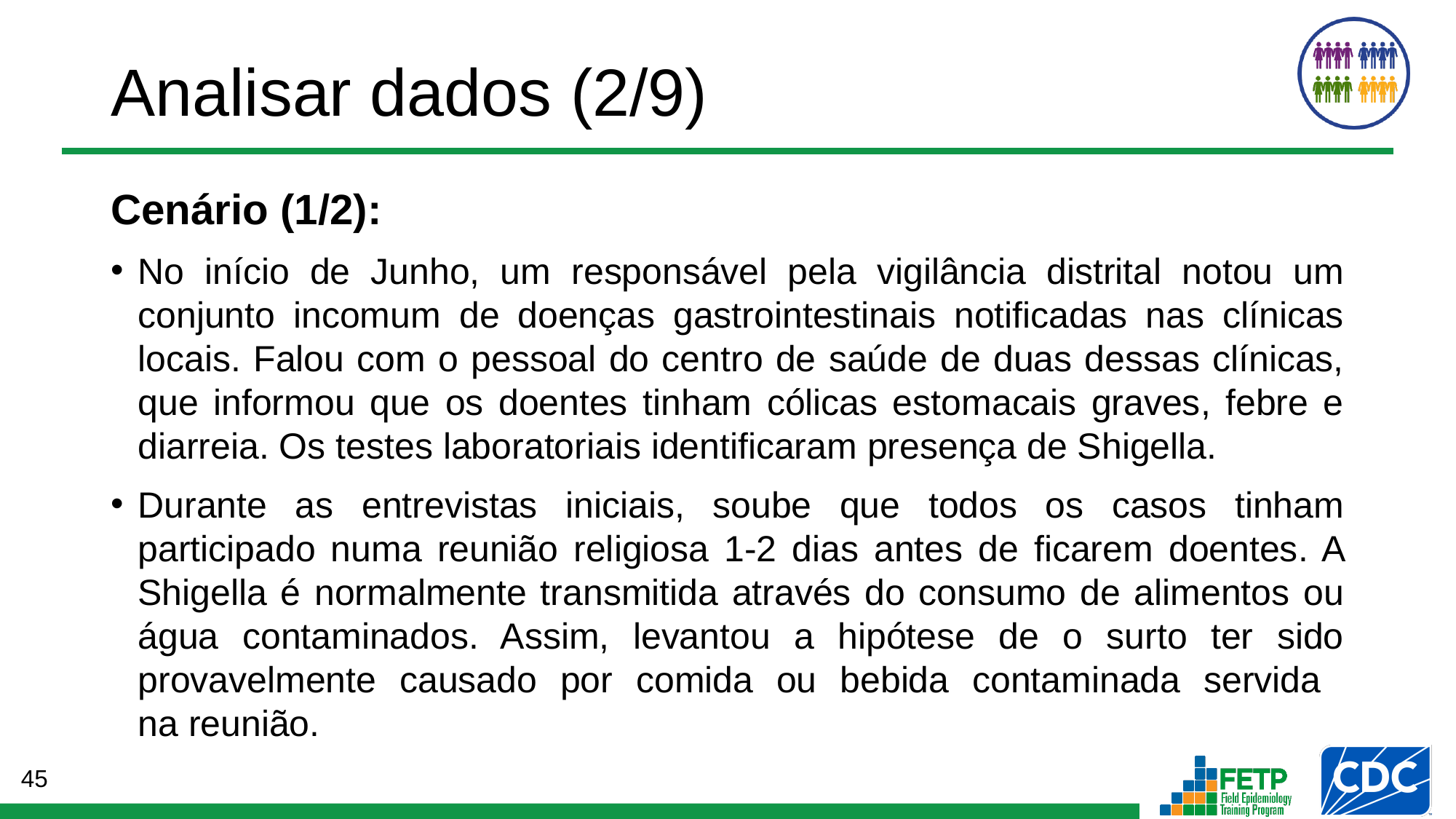

# Analisar dados (2/9)
Cenário (1/2):
No início de Junho, um responsável pela vigilância distrital notou um conjunto incomum de doenças gastrointestinais notificadas nas clínicas locais. Falou com o pessoal do centro de saúde de duas dessas clínicas, que informou que os doentes tinham cólicas estomacais graves, febre e diarreia. Os testes laboratoriais identificaram presença de Shigella.
Durante as entrevistas iniciais, soube que todos os casos tinham participado numa reunião religiosa 1-2 dias antes de ficarem doentes. A Shigella é normalmente transmitida através do consumo de alimentos ou água contaminados. Assim, levantou a hipótese de o surto ter sido provavelmente causado por comida ou bebida contaminada servida
na reunião.